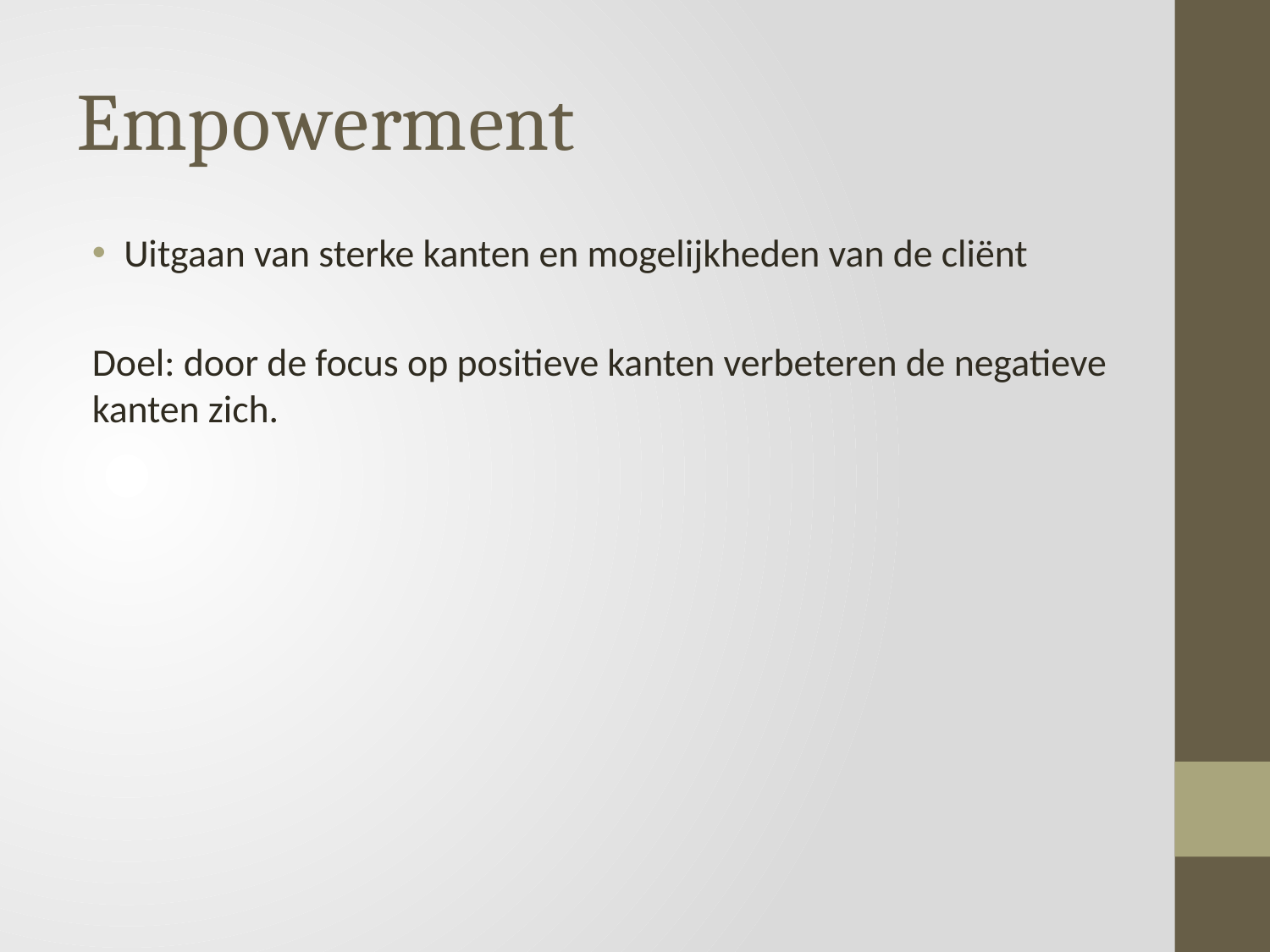

# Empowerment
Uitgaan van sterke kanten en mogelijkheden van de cliënt

Doel: door de focus op positieve kanten verbeteren de negatieve kanten zich.